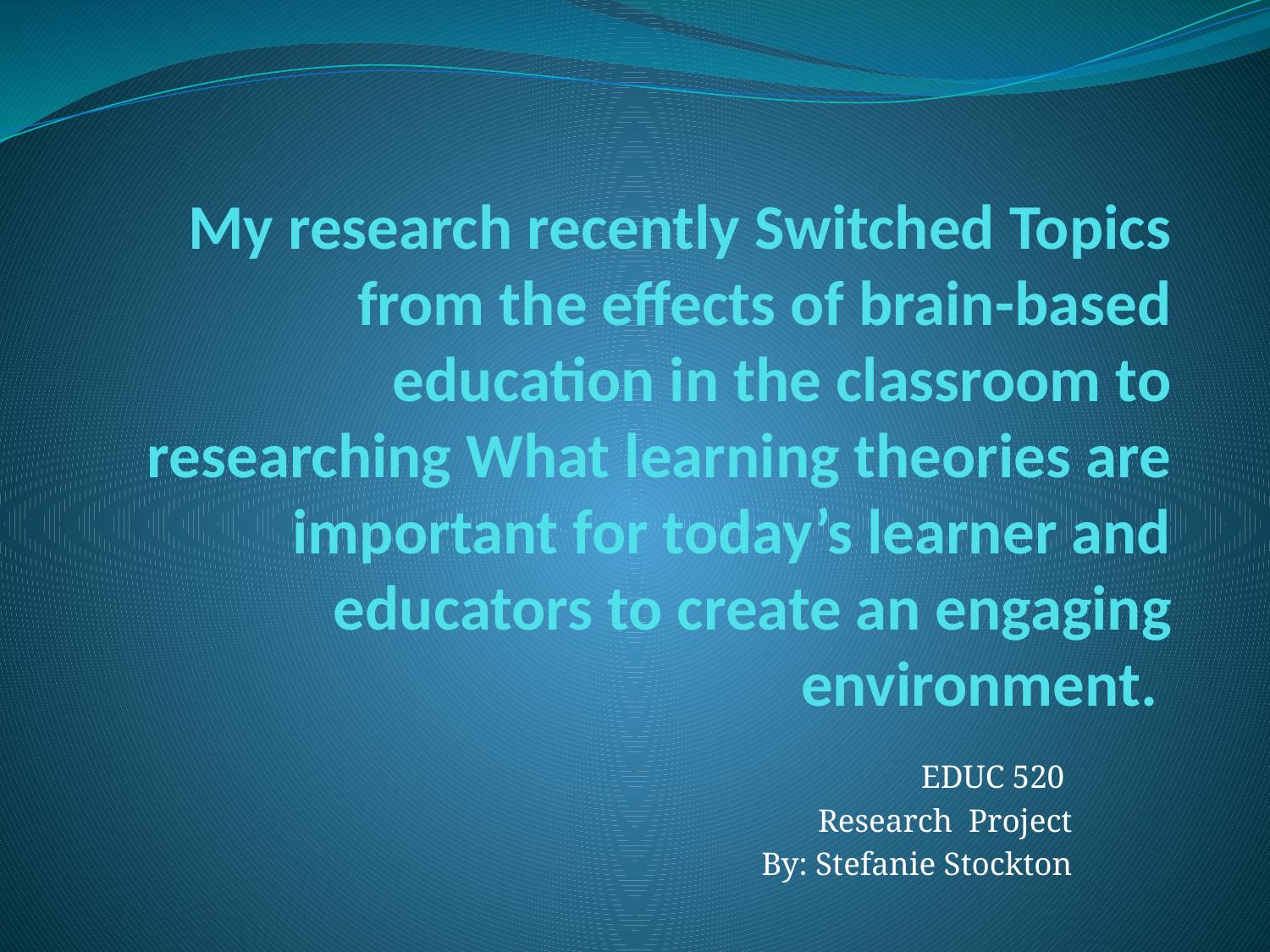

# My research recently Switched Topics from the effects of brain-based education in the classroom to researching What learning theories are important for today’s learner and educators to create an engaging environment.
EDUC 520
Research  Project
By: Stefanie Stockton